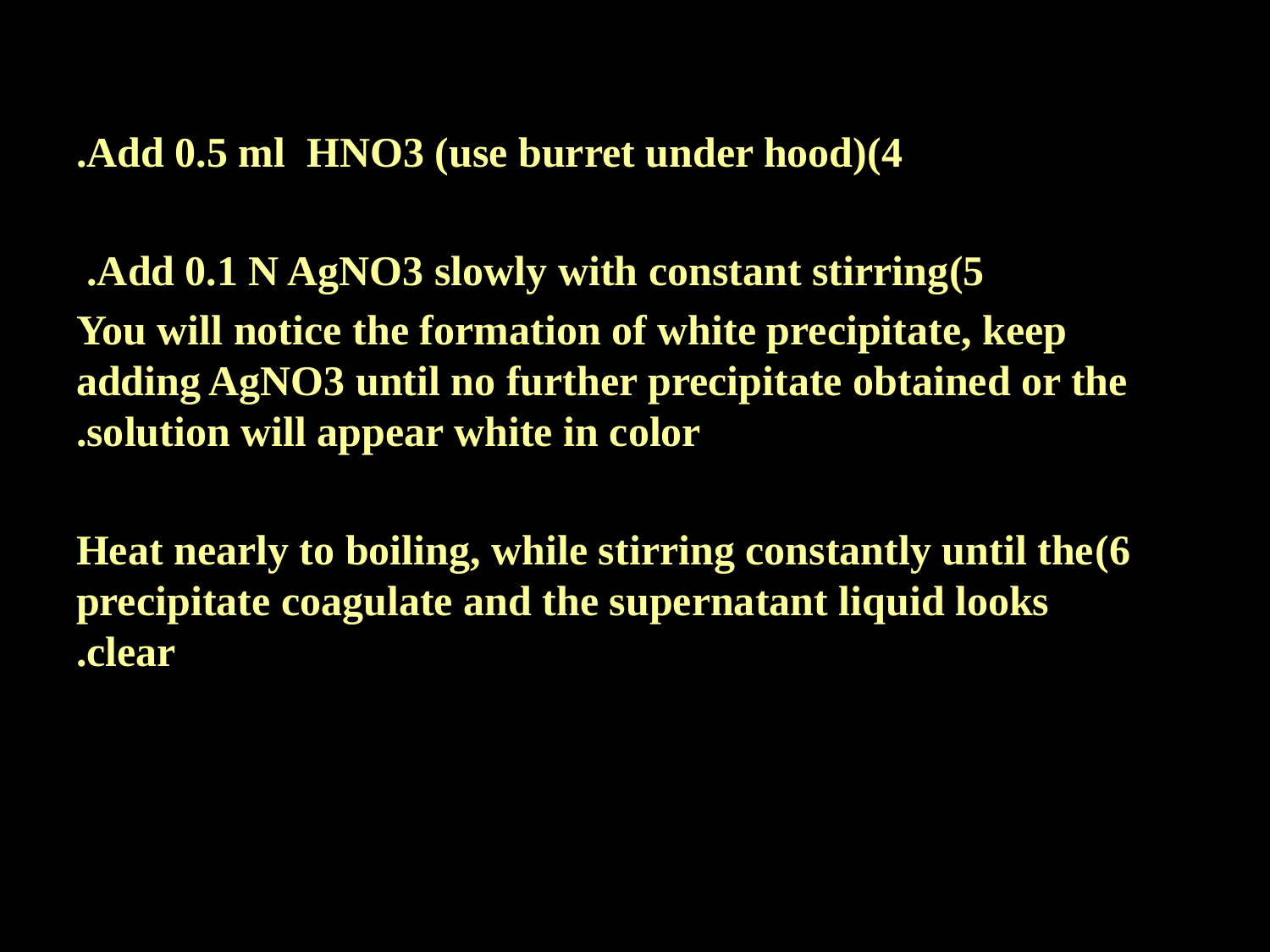

#

4)Add 0.5 ml  HNO3 (use burret under hood).

5)Add 0.1 N AgNO3 slowly with constant stirring.
You will notice the formation of white precipitate, keep adding AgNO3 until no further precipitate obtained or the solution will appear white in color.

6)Heat nearly to boiling, while stirring constantly until the precipitate coagulate and the supernatant liquid looks clear.